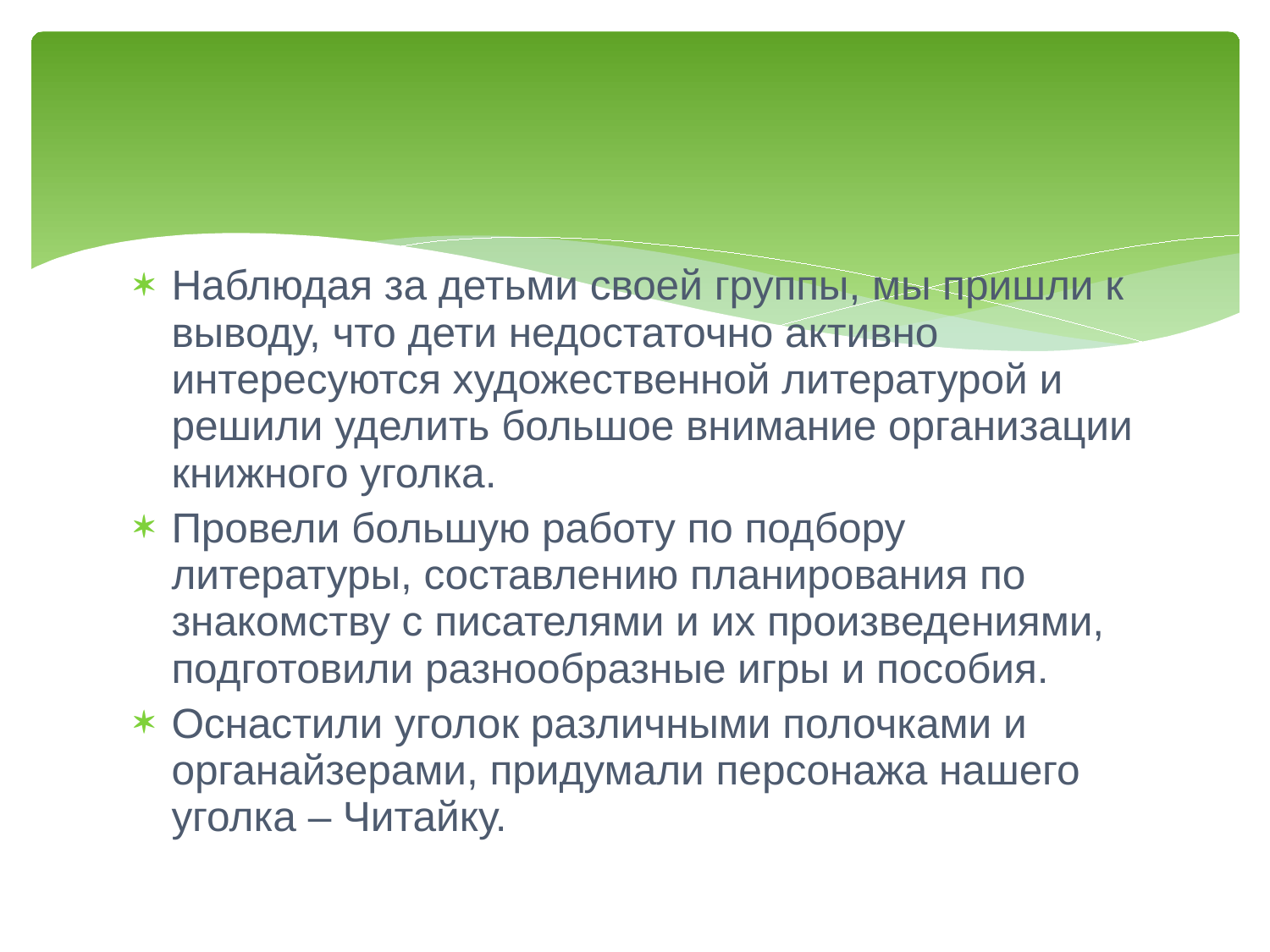

Наблюдая за детьми своей группы, мы пришли к выводу, что дети недостаточно активно интересуются художественной литературой и решили уделить большое внимание организации книжного уголка.
Провели большую работу по подбору литературы, составлению планирования по знакомству с писателями и их произведениями, подготовили разнообразные игры и пособия.
Оснастили уголок различными полочками и органайзерами, придумали персонажа нашего уголка – Читайку.